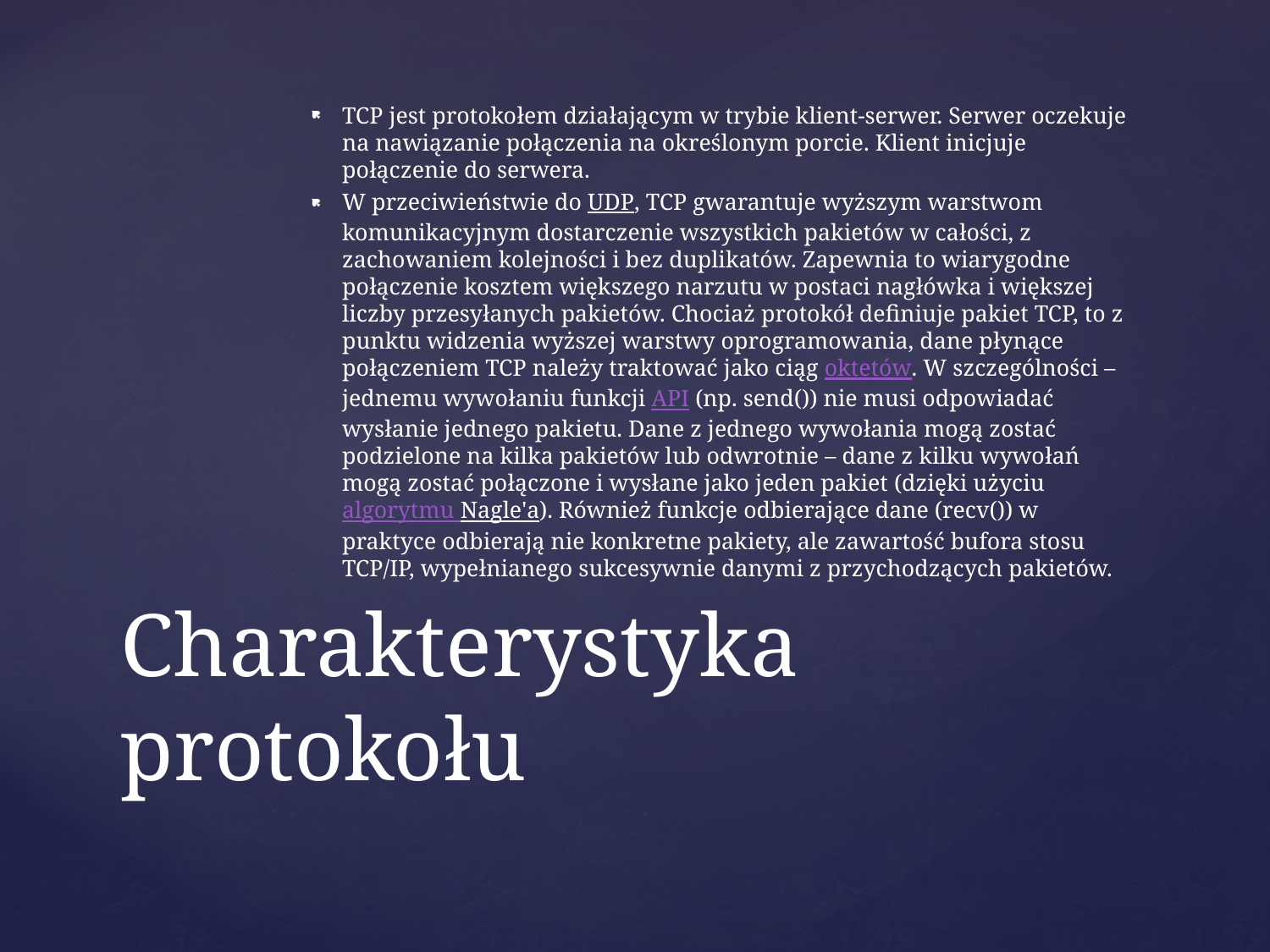

TCP jest protokołem działającym w trybie klient-serwer. Serwer oczekuje na nawiązanie połączenia na określonym porcie. Klient inicjuje połączenie do serwera.
W przeciwieństwie do UDP, TCP gwarantuje wyższym warstwom komunikacyjnym dostarczenie wszystkich pakietów w całości, z zachowaniem kolejności i bez duplikatów. Zapewnia to wiarygodne połączenie kosztem większego narzutu w postaci nagłówka i większej liczby przesyłanych pakietów. Chociaż protokół definiuje pakiet TCP, to z punktu widzenia wyższej warstwy oprogramowania, dane płynące połączeniem TCP należy traktować jako ciąg oktetów. W szczególności – jednemu wywołaniu funkcji API (np. send()) nie musi odpowiadać wysłanie jednego pakietu. Dane z jednego wywołania mogą zostać podzielone na kilka pakietów lub odwrotnie – dane z kilku wywołań mogą zostać połączone i wysłane jako jeden pakiet (dzięki użyciu algorytmu Nagle'a). Również funkcje odbierające dane (recv()) w praktyce odbierają nie konkretne pakiety, ale zawartość bufora stosu TCP/IP, wypełnianego sukcesywnie danymi z przychodzących pakietów.

# Charakterystyka protokołu